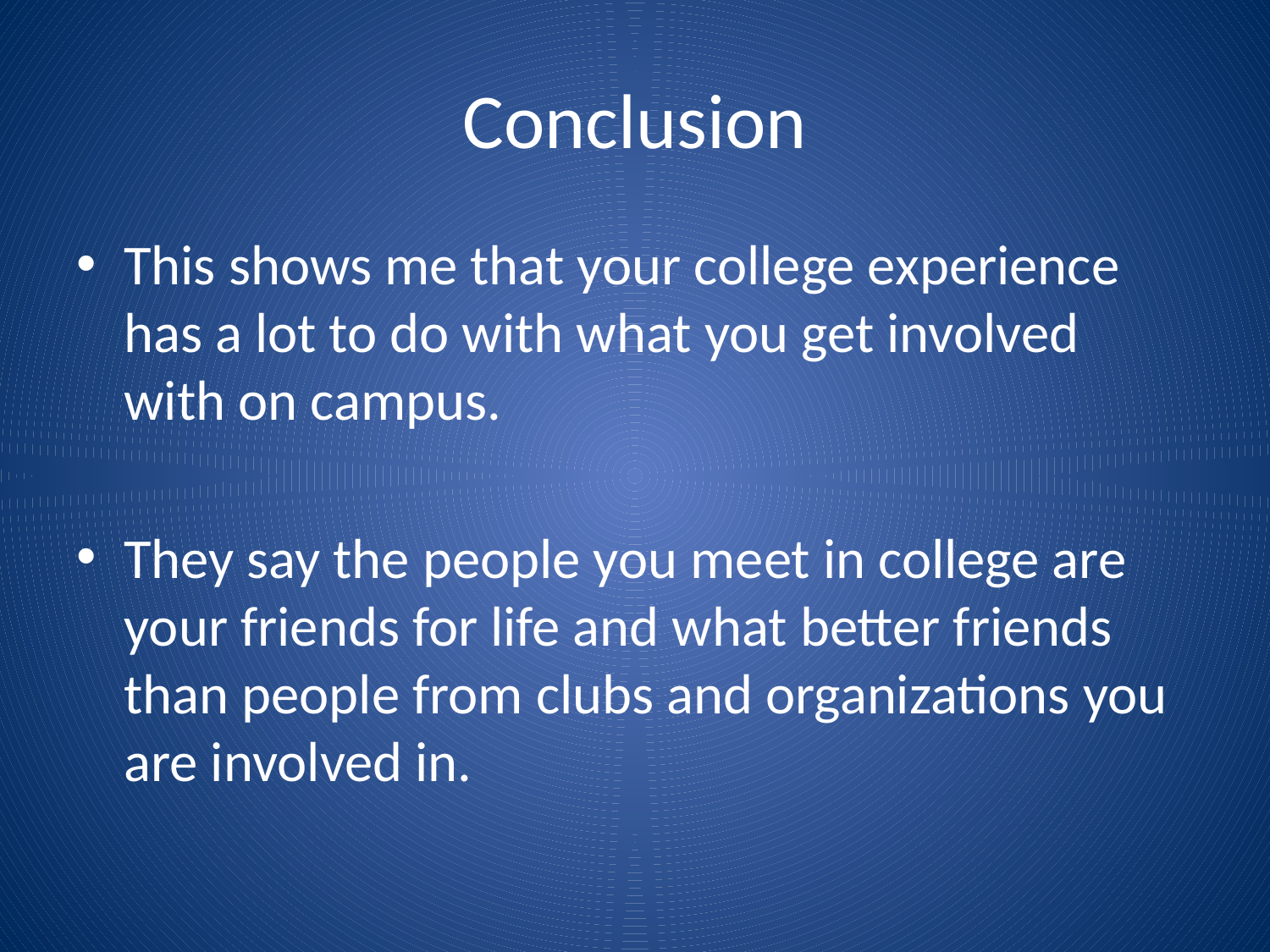

# Conclusion
This shows me that your college experience has a lot to do with what you get involved with on campus.

They say the people you meet in college are your friends for life and what better friends than people from clubs and organizations you are involved in.